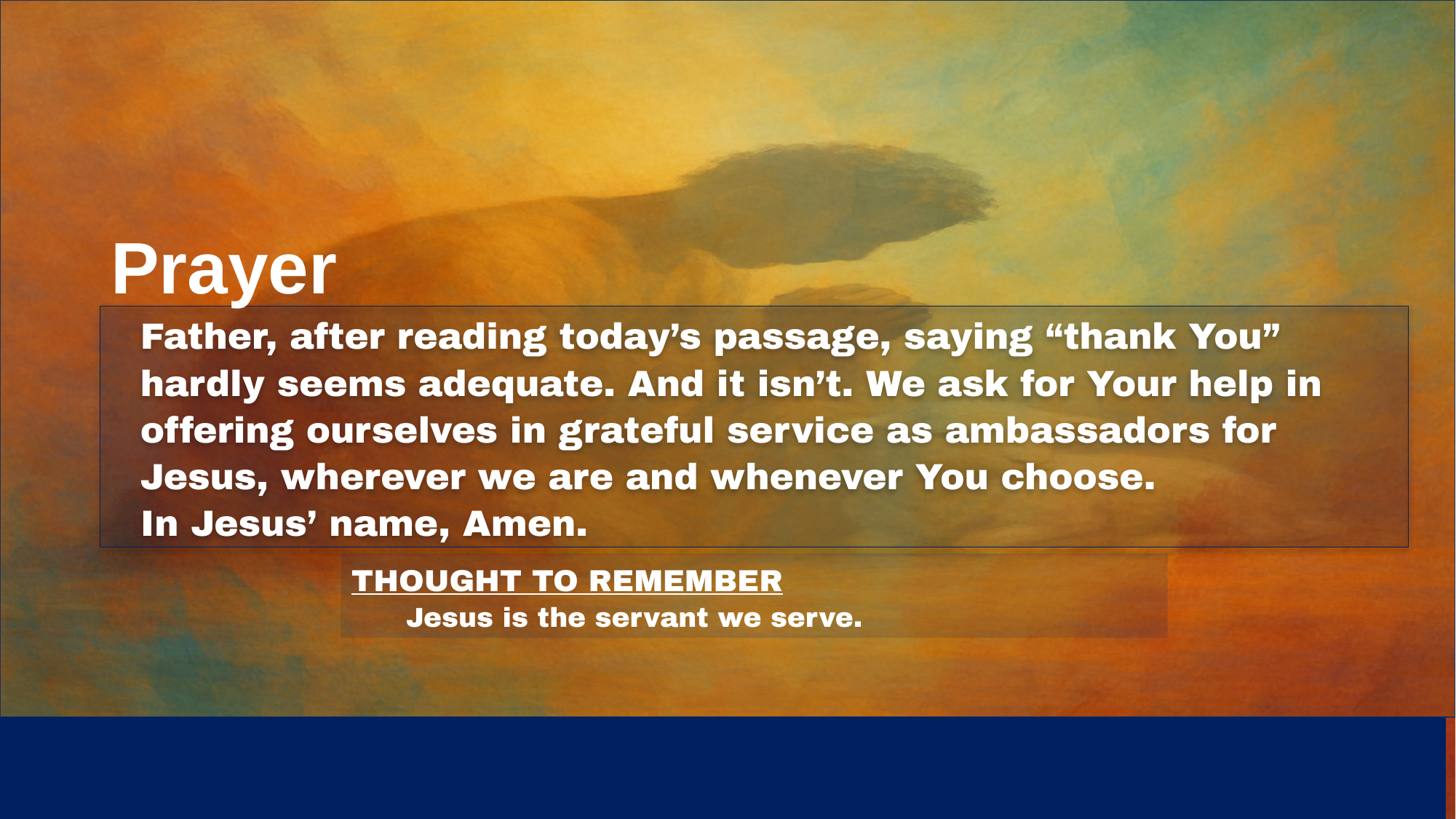

Prayer
Father, after reading today’s passage, saying “thank You” hardly seems adequate. And it isn’t. We ask for Your help in offering ourselves in grateful service as ambassadors for Jesus, wherever we are and whenever You choose.
In Jesus’ name, Amen.
Thought to Remember
Jesus is the servant we serve.